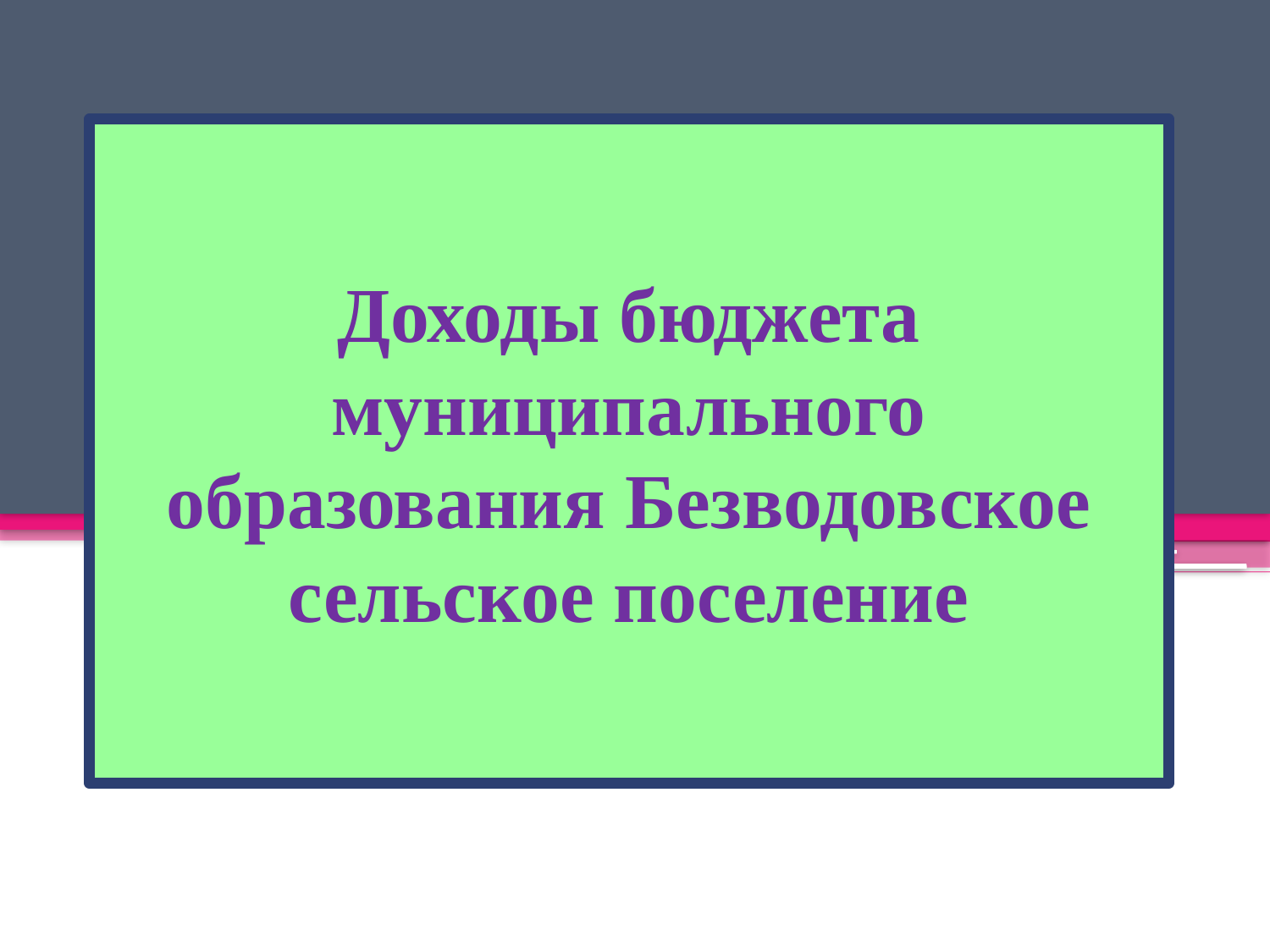

# Доходы бюджета муниципального образования Безводовское сельское поселение